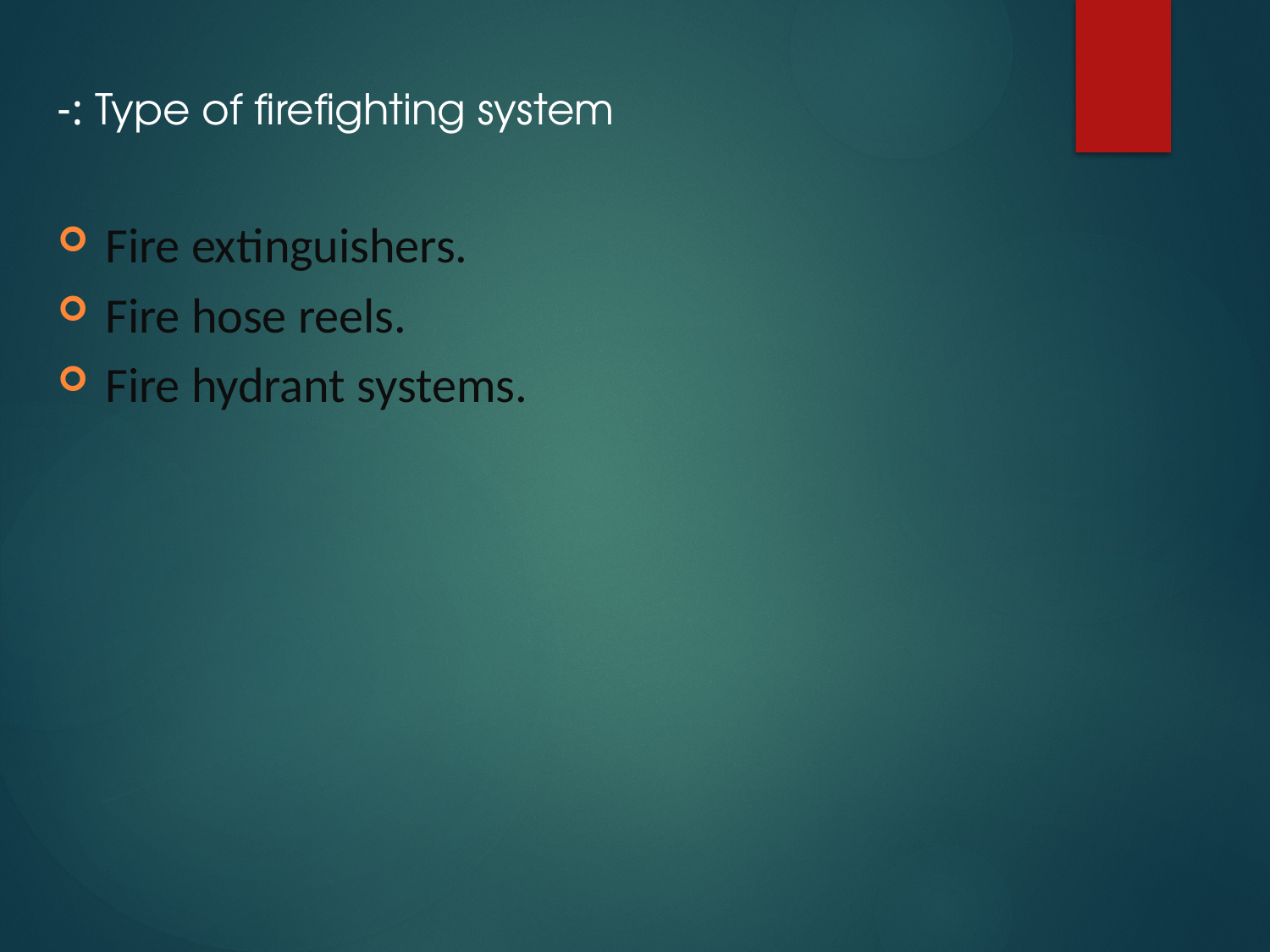

Type of firefighting system :-

Fire extinguishers.
Fire hose reels.
Fire hydrant systems.